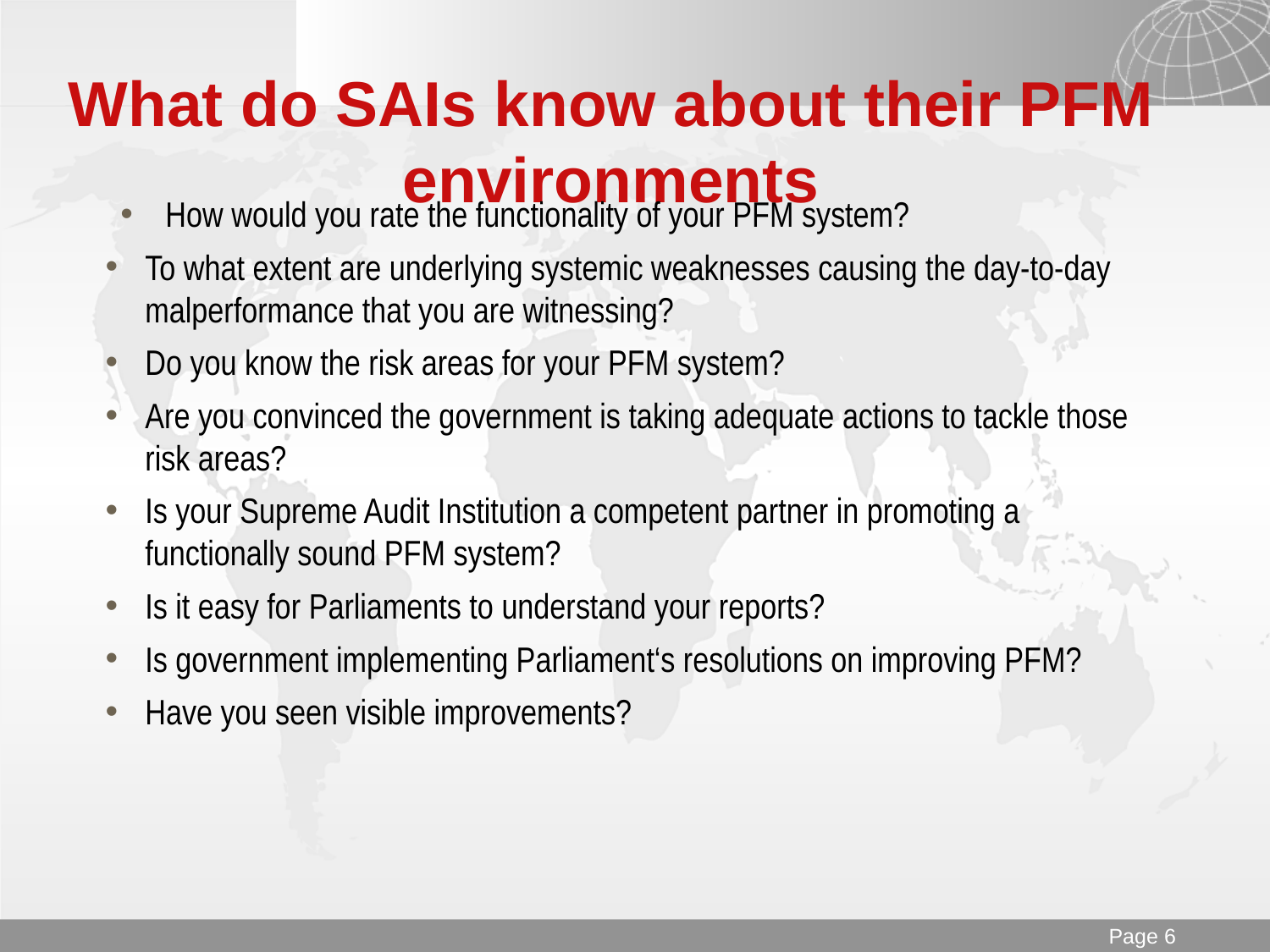

# What do SAIs know about their PFM environments
How would you rate the functionality of your PFM system?
To what extent are underlying systemic weaknesses causing the day-to-day malperformance that you are witnessing?
Do you know the risk areas for your PFM system?
Are you convinced the government is taking adequate actions to tackle those risk areas?
Is your Supreme Audit Institution a competent partner in promoting a functionally sound PFM system?
Is it easy for Parliaments to understand your reports?
Is government implementing Parliament‘s resolutions on improving PFM?
Have you seen visible improvements?